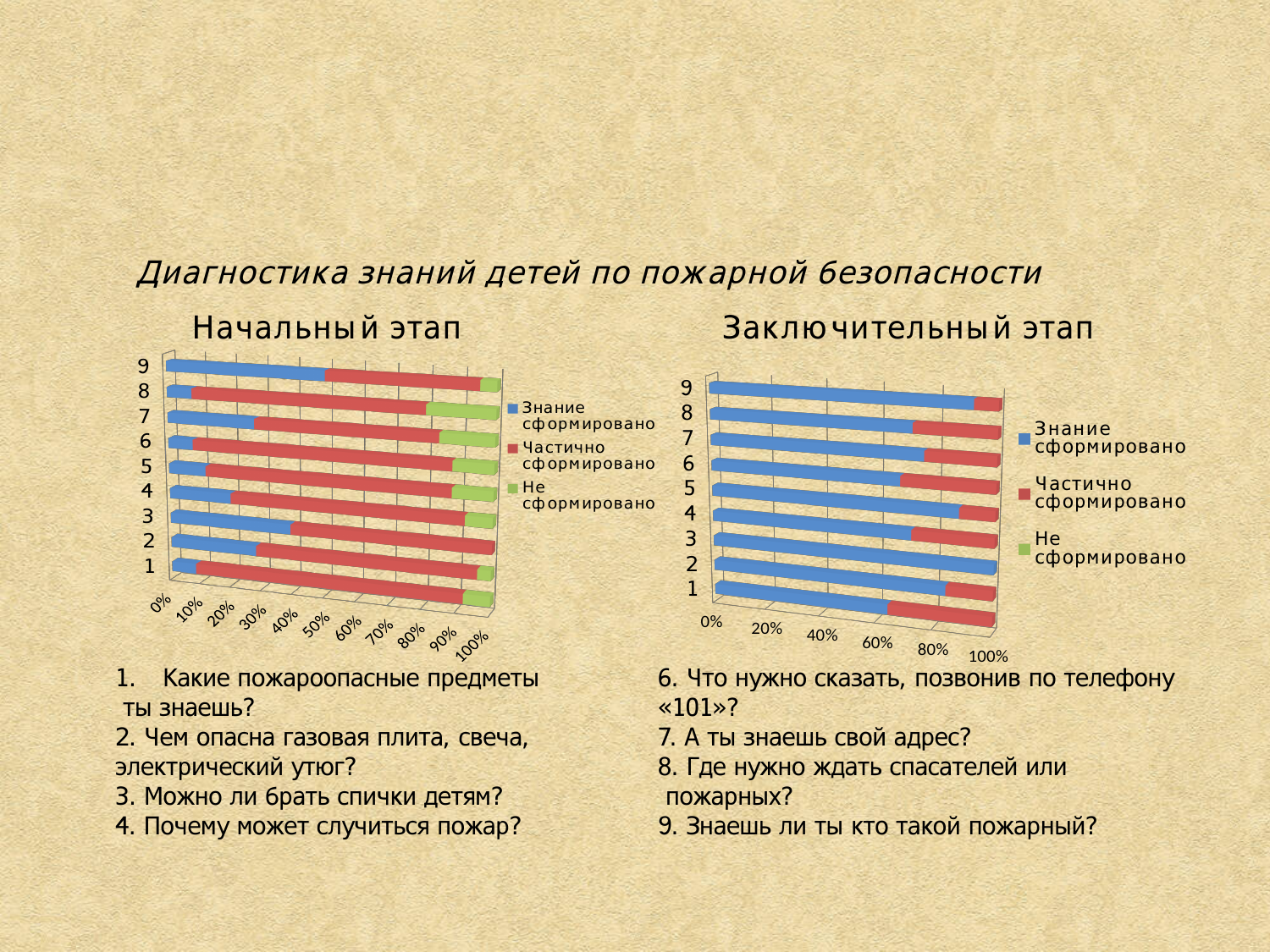

Диагностика знаний детей по пожарной безопасности

       Начальный этап                            Заключительный этап

[unsupported chart]

[unsupported chart]

Какие пожароопасные предметы
 ты знаешь?
2. Чем опасна газовая плита, свеча, электрический утюг?
3. Можно ли брать спички детям?
4. Почему может случиться пожар?

5. Что нужно сделать, если случился пожар?
6. Что нужно сказать, позвонив по телефону «101»?
7. А ты знаешь свой адрес?
8. Где нужно ждать спасателей или
 пожарных?
9. Знаешь ли ты кто такой пожарный?